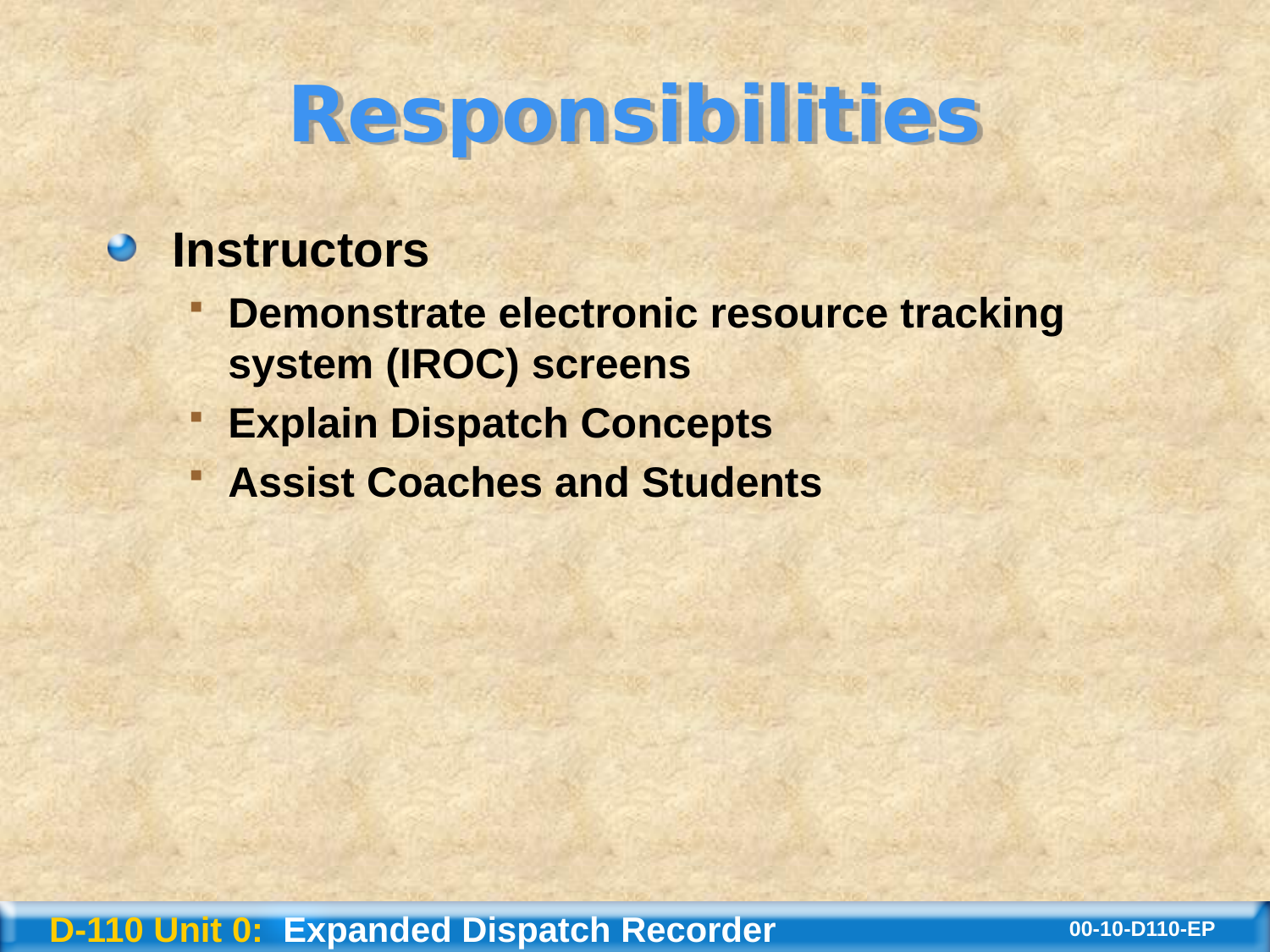

# Responsibilities
Instructors
Demonstrate electronic resource tracking system (IROC) screens
Explain Dispatch Concepts
Assist Coaches and Students
D-110 Unit 0:  Expanded Dispatch Recorder